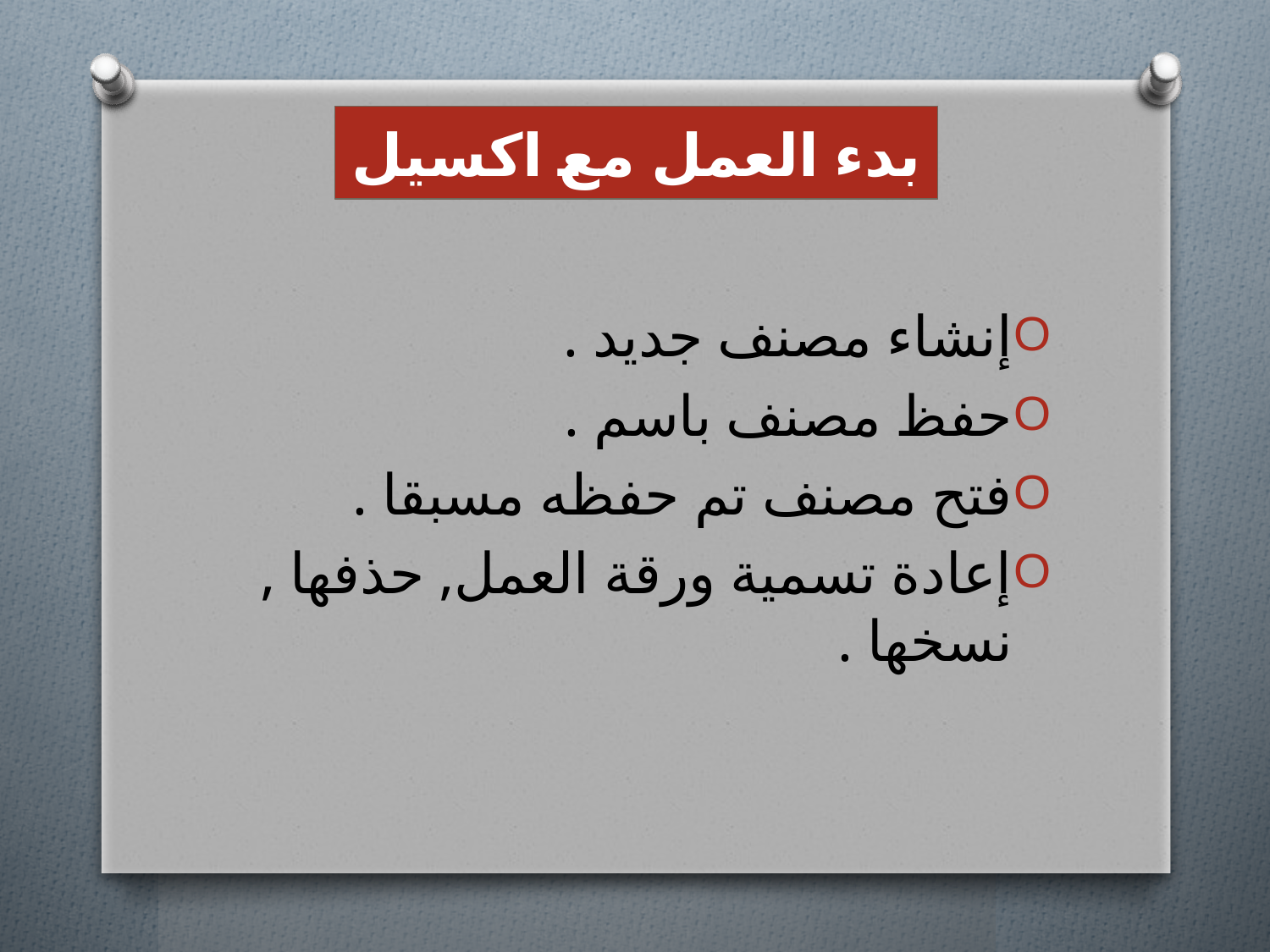

# بدء العمل مع اكسيل
إنشاء مصنف جديد .
حفظ مصنف باسم .
فتح مصنف تم حفظه مسبقا .
إعادة تسمية ورقة العمل, حذفها ,  نسخها .